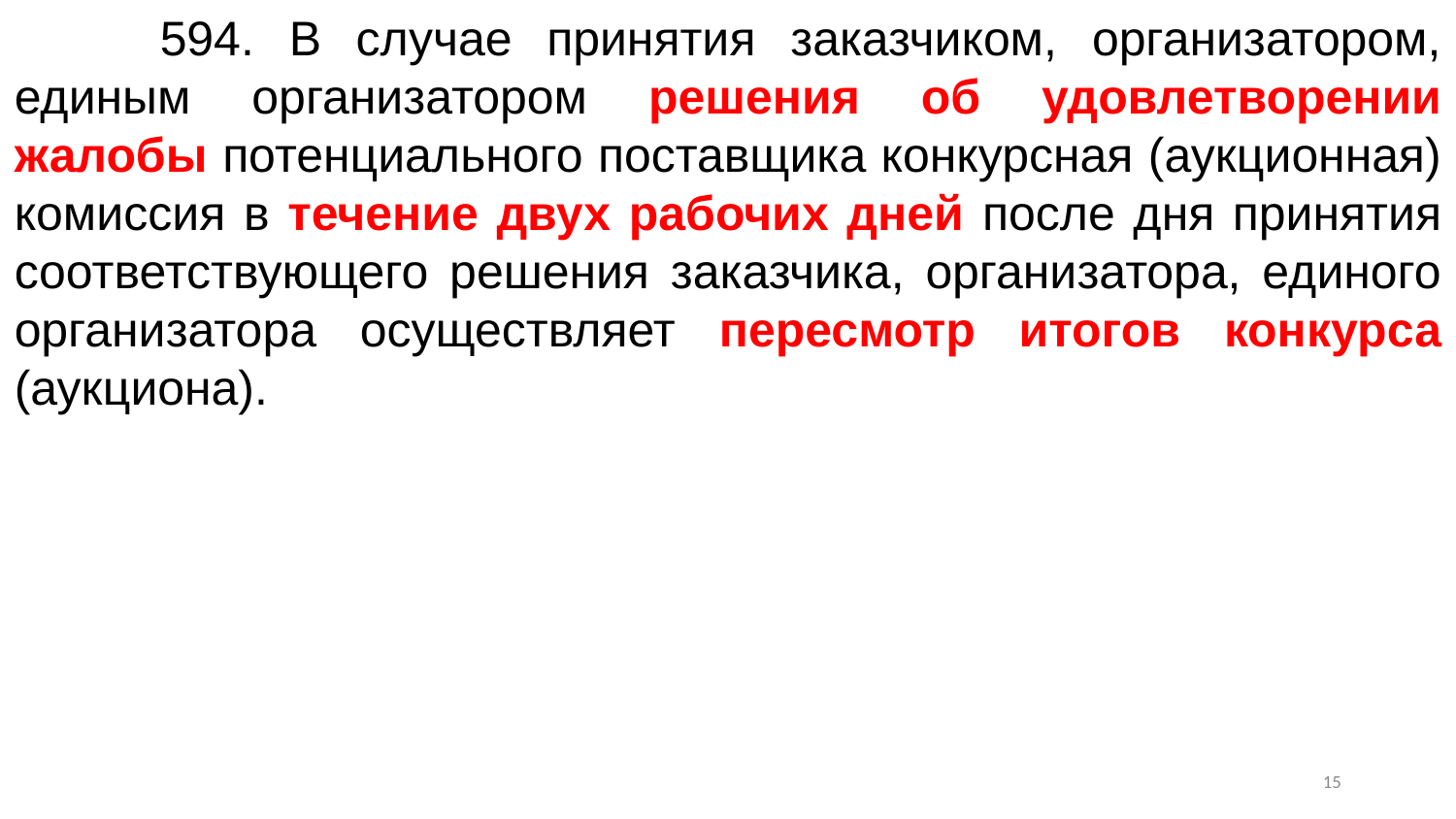

594. В случае принятия заказчиком, организатором, единым организатором решения об удовлетворении жалобы потенциального поставщика конкурсная (аукционная) комиссия в течение двух рабочих дней после дня принятия соответствующего решения заказчика, организатора, единого организатора осуществляет пересмотр итогов конкурса (аукциона).
15